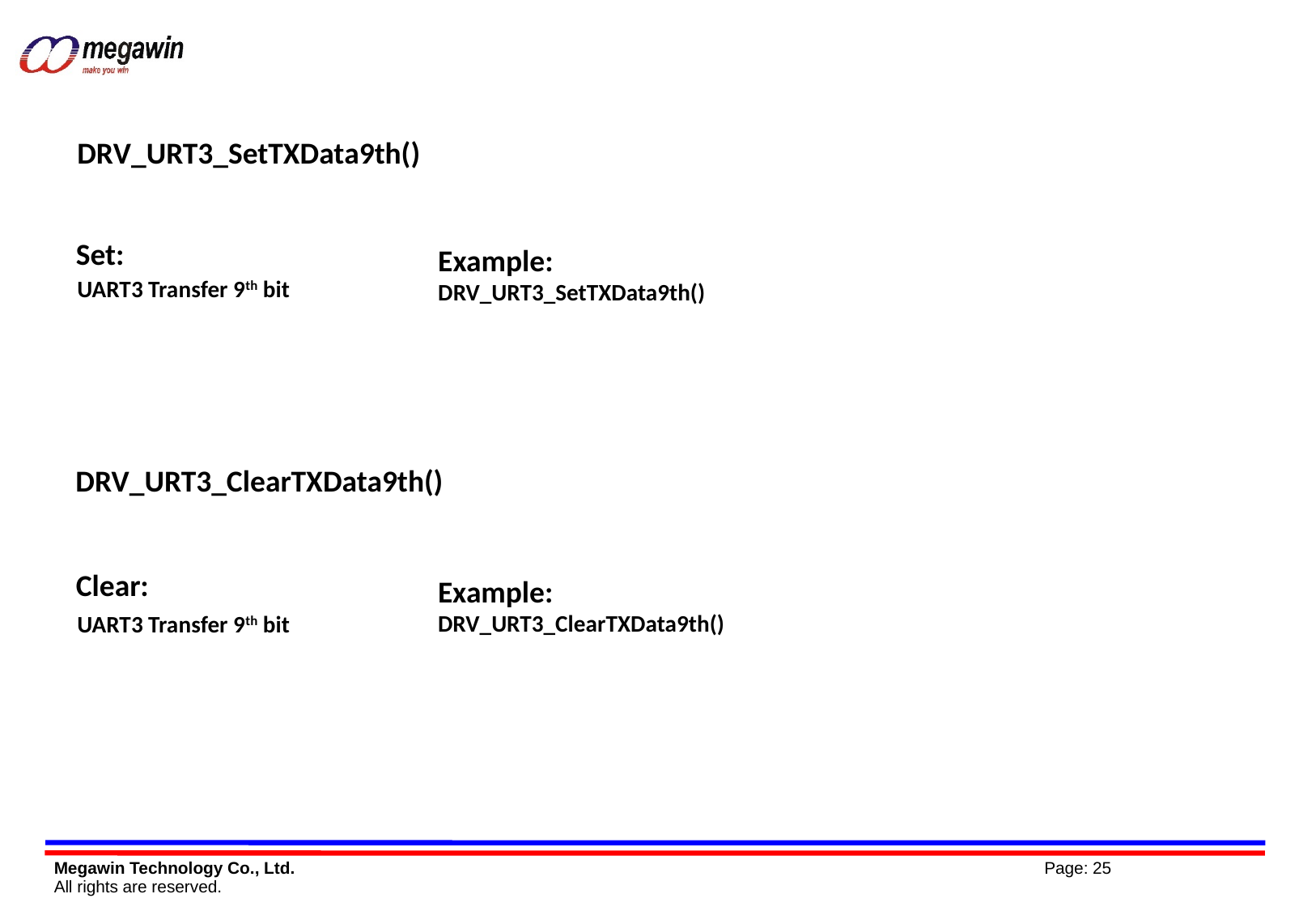

DRV_URT3_SetTXData9th()
Set:
Example:
DRV_URT3_SetTXData9th()

UART3 Transfer 9th bit
DRV_URT3_ClearTXData9th()
Clear:
Example:
DRV_URT3_ClearTXData9th()

UART3 Transfer 9th bit